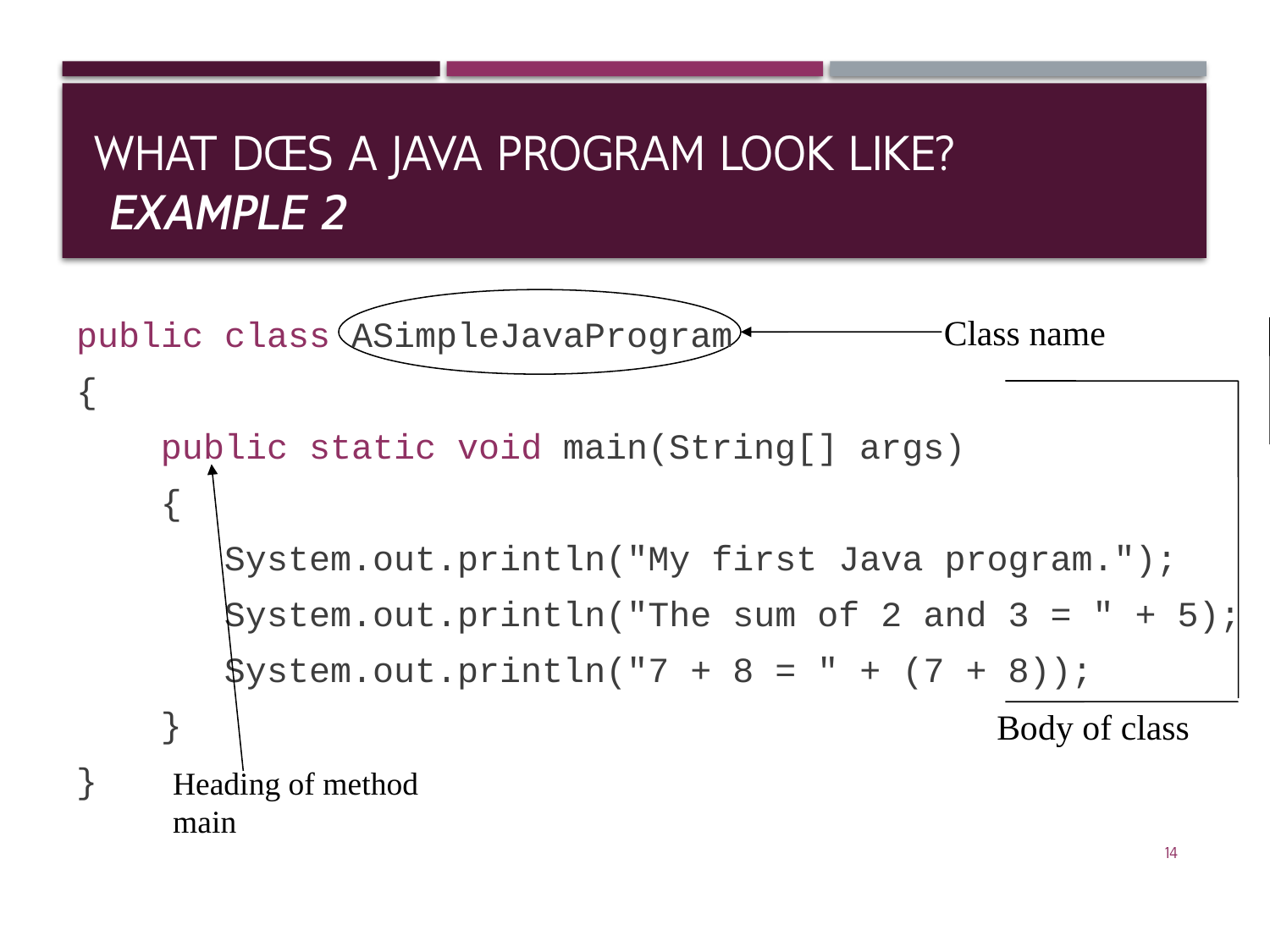

# What does a Java program look like? Example 2
public class ASimpleJavaProgram
{
    public static void main(String[] args)
    {
       System.out.println("My first Java program.");
       System.out.println("The sum of 2 and 3 = " + 5);
       System.out.println("7 + 8 = " + (7 + 8));
    }
}

Class name

Body of class

Heading of method main
14